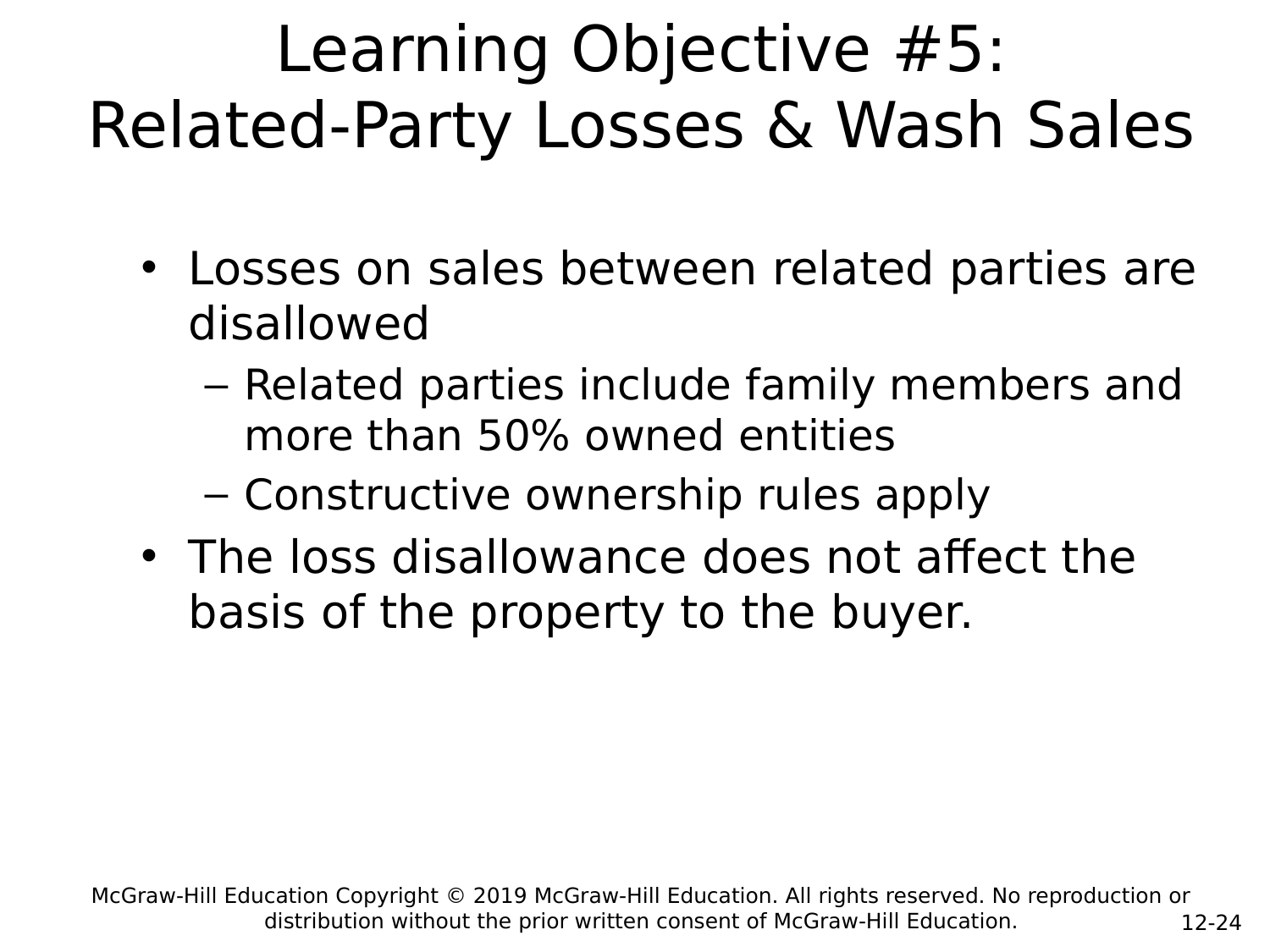

Learning Objective #5:
Related-Party Losses & Wash Sales
Losses on sales between related parties are disallowed
Related parties include family members and more than 50% owned entities
Constructive ownership rules apply
The loss disallowance does not affect the basis of the property to the buyer.
McGraw-Hill Education Copyright © 2019 McGraw-Hill Education. All rights reserved. No reproduction or distribution without the prior written consent of McGraw-Hill Education.
12-24